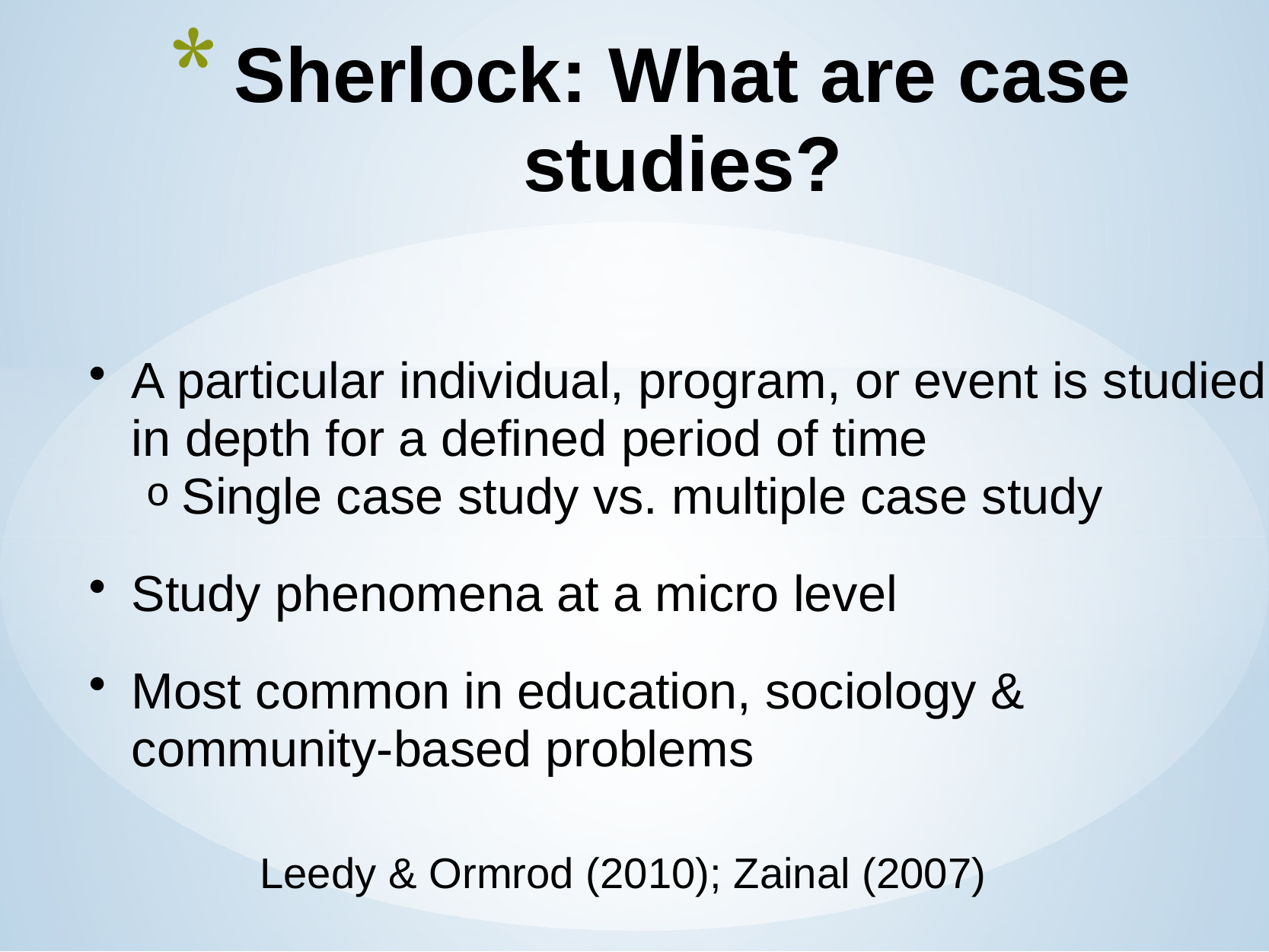

# Sherlock: What are case studies?
A particular individual, program, or event is studied in depth for a defined period of time
Single case study vs. multiple case study

Study phenomena at a micro level

Most common in education, sociology & community-based problems
Leedy & Ormrod (2010); Zainal (2007)